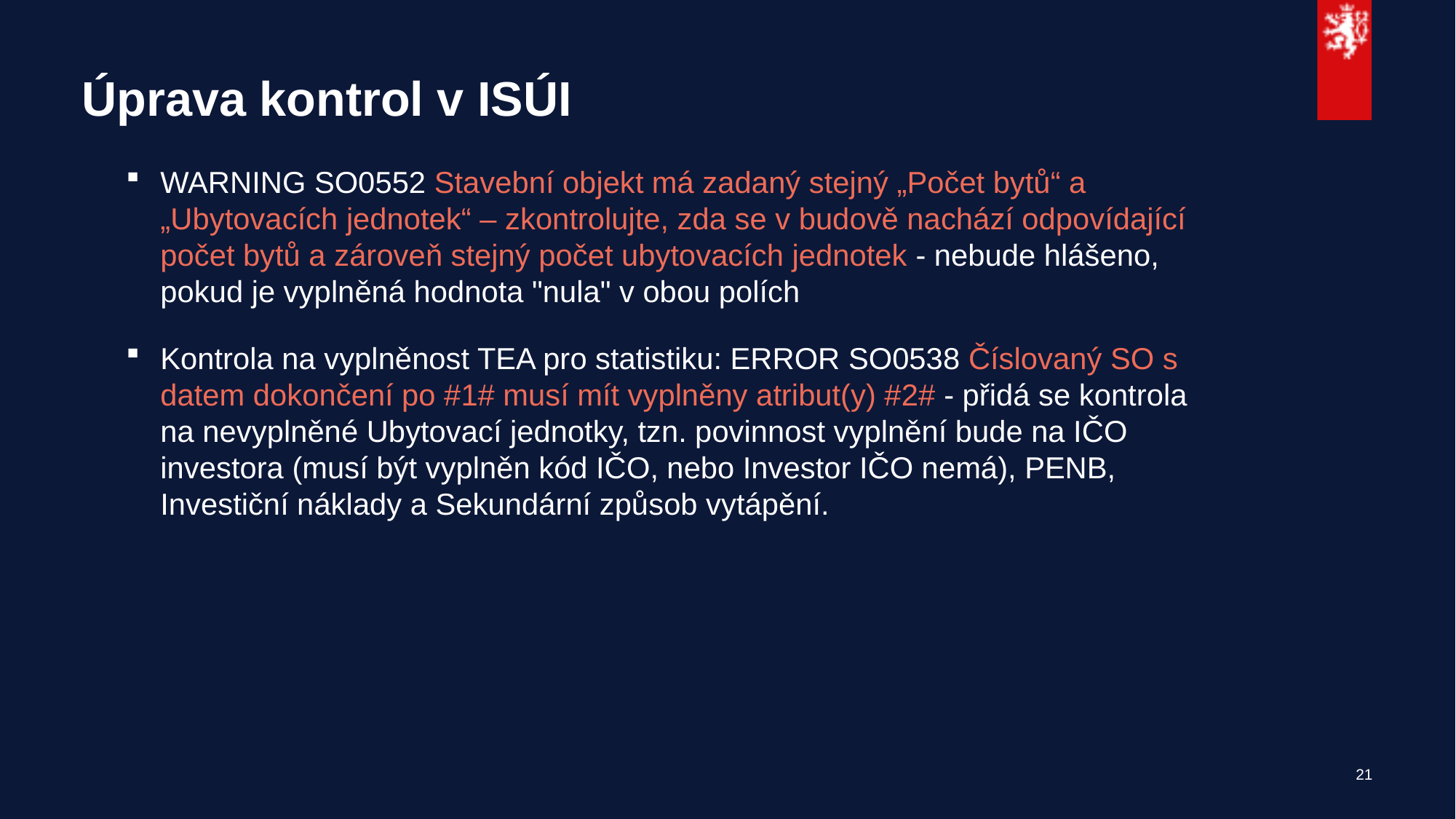

# Úprava kontrol v ISÚI
WARNING SO0552 Stavební objekt má zadaný stejný „Počet bytů“ a „Ubytovacích jednotek“ – zkontrolujte, zda se v budově nachází odpovídající počet bytů a zároveň stejný počet ubytovacích jednotek - nebude hlášeno, pokud je vyplněná hodnota "nula" v obou polích
Kontrola na vyplněnost TEA pro statistiku: ERROR SO0538 Číslovaný SO s datem dokončení po #1# musí mít vyplněny atribut(y) #2# - přidá se kontrola na nevyplněné Ubytovací jednotky, tzn. povinnost vyplnění bude na IČO investora (musí být vyplněn kód IČO, nebo Investor IČO nemá), PENB, Investiční náklady a Sekundární způsob vytápění.
21